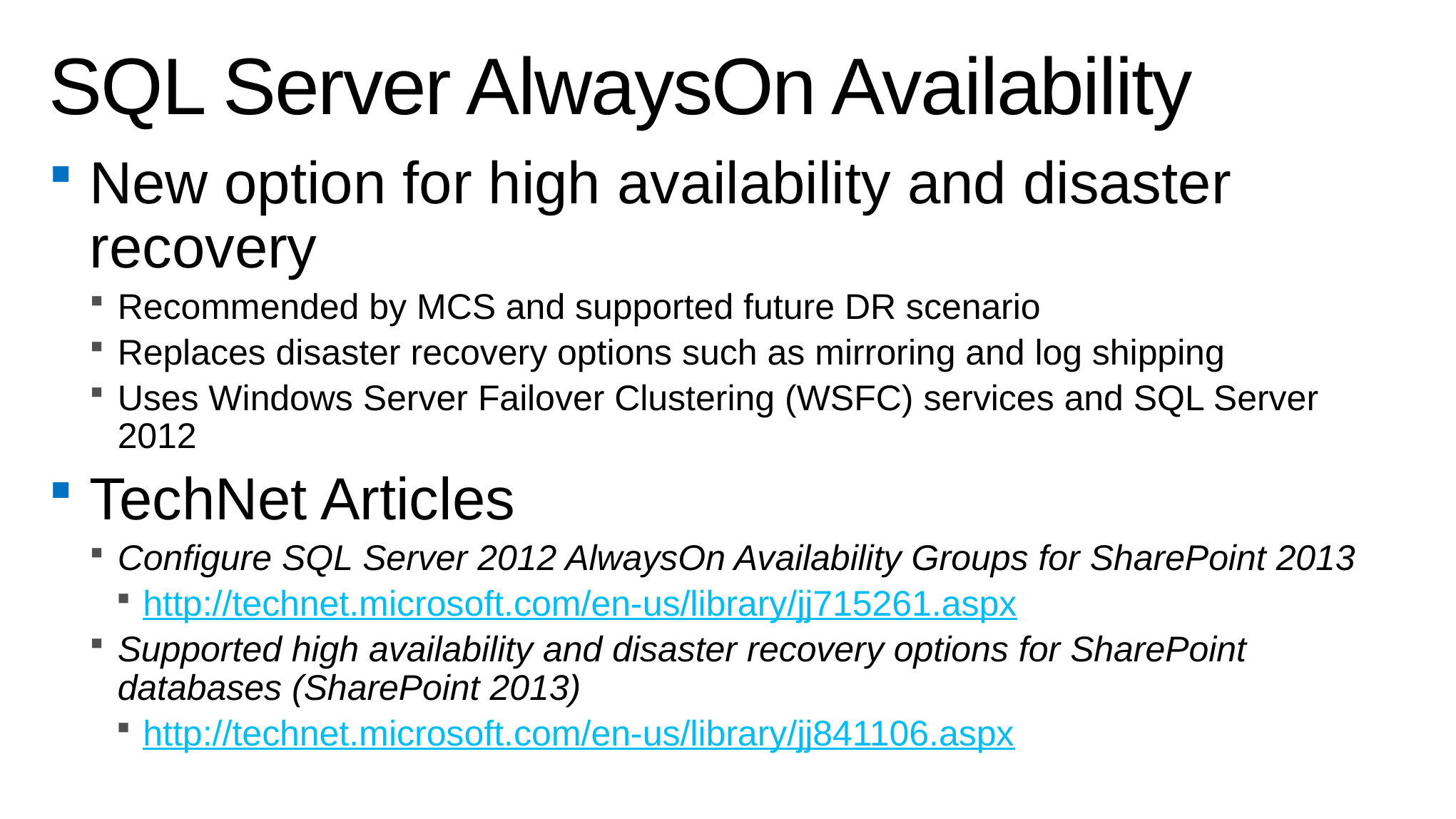

# SQL Server AlwaysOn Availability
New option for high availability and disaster recovery
Recommended by MCS and supported future DR scenario
Replaces disaster recovery options such as mirroring and log shipping
Uses Windows Server Failover Clustering (WSFC) services and SQL Server 2012
TechNet Articles
Configure SQL Server 2012 AlwaysOn Availability Groups for SharePoint 2013
http://technet.microsoft.com/en-us/library/jj715261.aspx
Supported high availability and disaster recovery options for SharePoint databases (SharePoint 2013)
http://technet.microsoft.com/en-us/library/jj841106.aspx